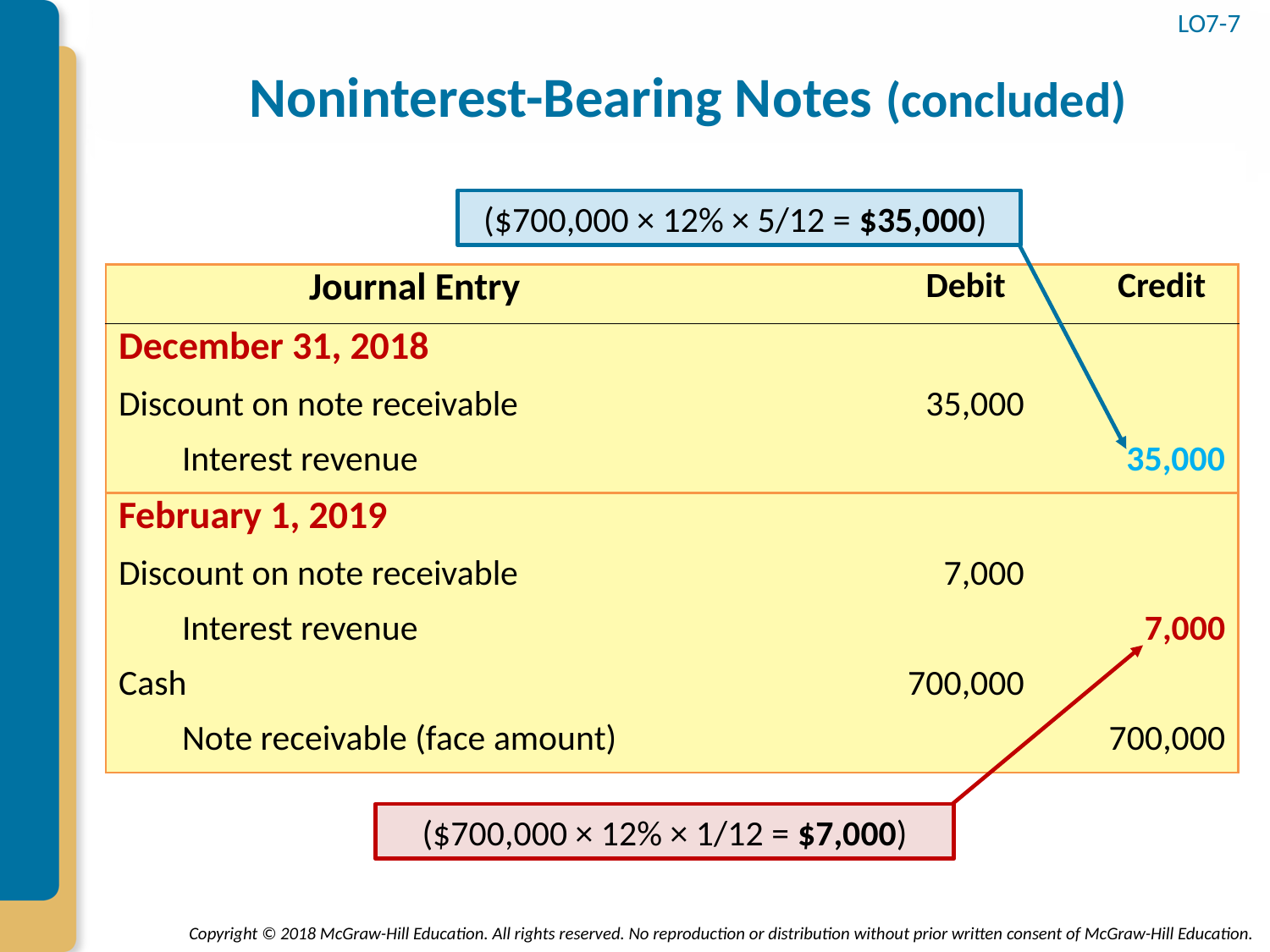

# Noninterest-Bearing Notes (concluded)
LO7-7
|  |
| --- |
($700,000 × 12% × 5/12 = $35,000)
| Journal Entry | Debit | Credit |
| --- | --- | --- |
| December 31, 2018 |  |  |
| Discount on note receivable | 35,000 |  |
| Interest revenue |  | 35,000 |
| February 1, 2019 |  |  |
| --- | --- | --- |
| Discount on note receivable | 7,000 |  |
| Interest revenue |  | 7,000 |
| Cash | 700,000 |  |
| Note receivable (face amount) |  | 700,000 |
($700,000 × 12% × 1/12 = $7,000)